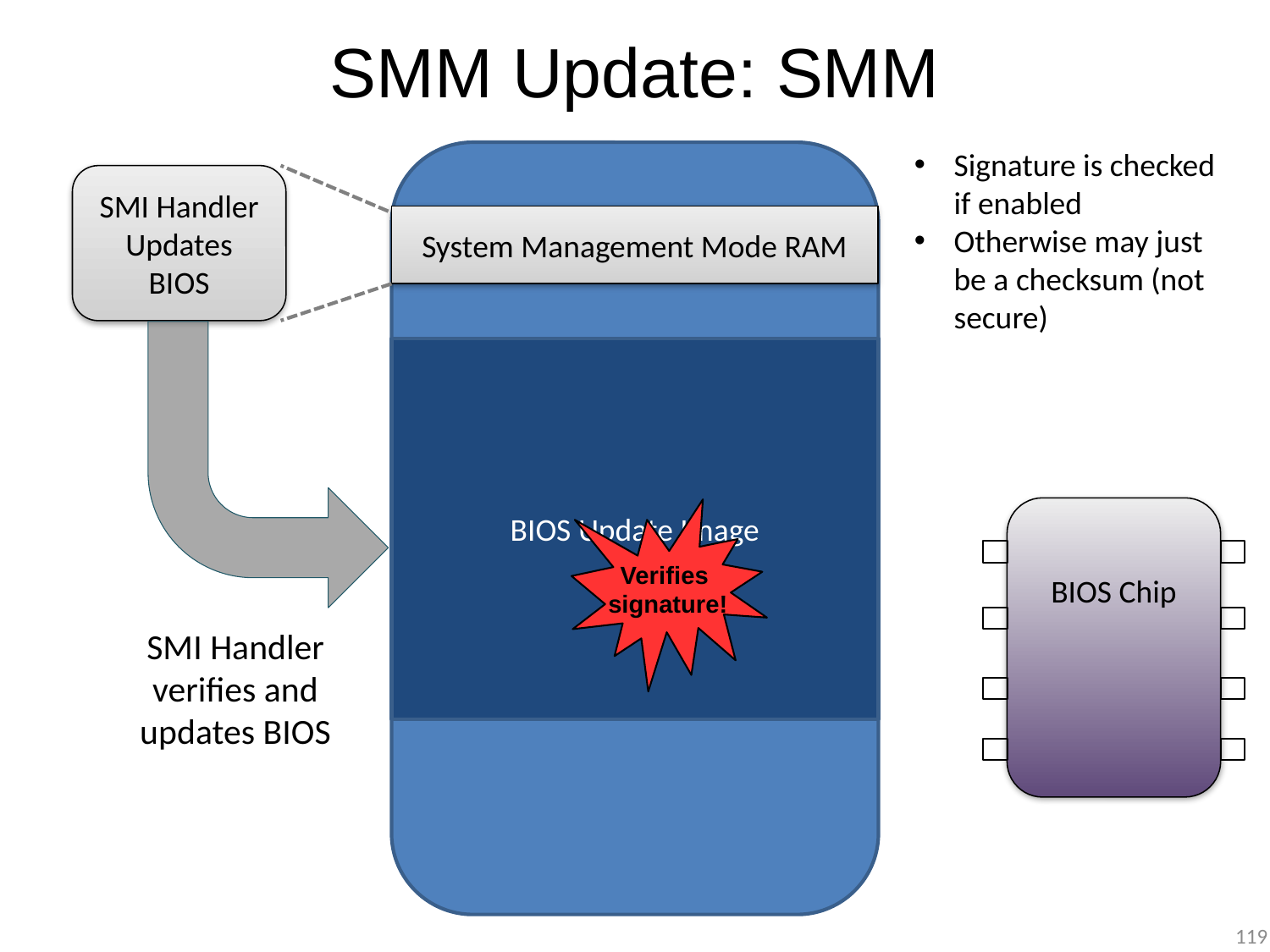

# SMM Update: SMM
Signature is checked if enabled
Otherwise may just be a checksum (not secure)

SMI Handler Updates BIOS
System Management Mode RAM

BIOS Update Image
BIOS Chip

Verifies
signature!

SMI Handler verifies and updates BIOS

119